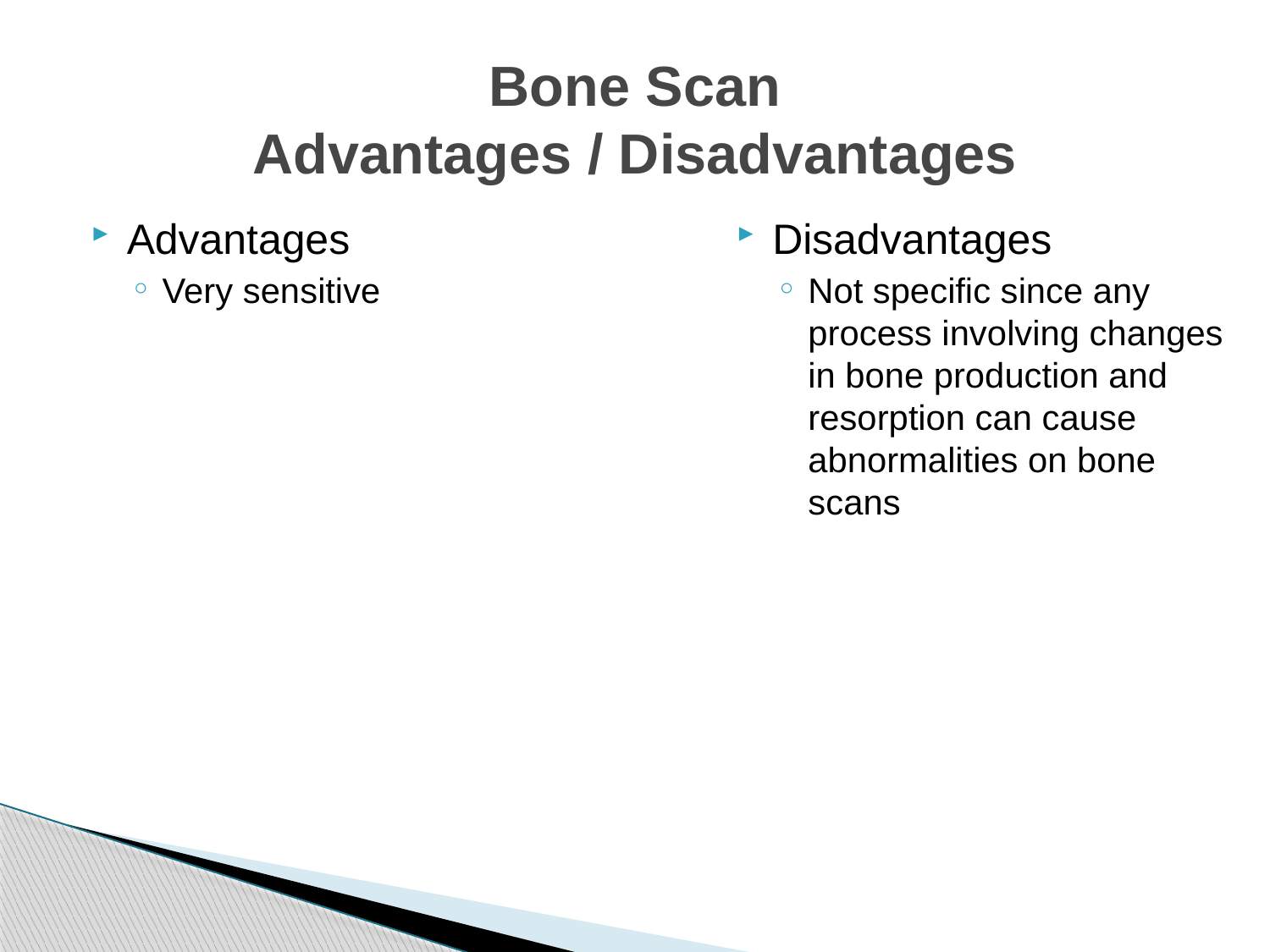

# Bone Scan Advantages / Disadvantages
Disadvantages
Not specific since any process involving changes in bone production and resorption can cause abnormalities on bone scans
Advantages
Very sensitive